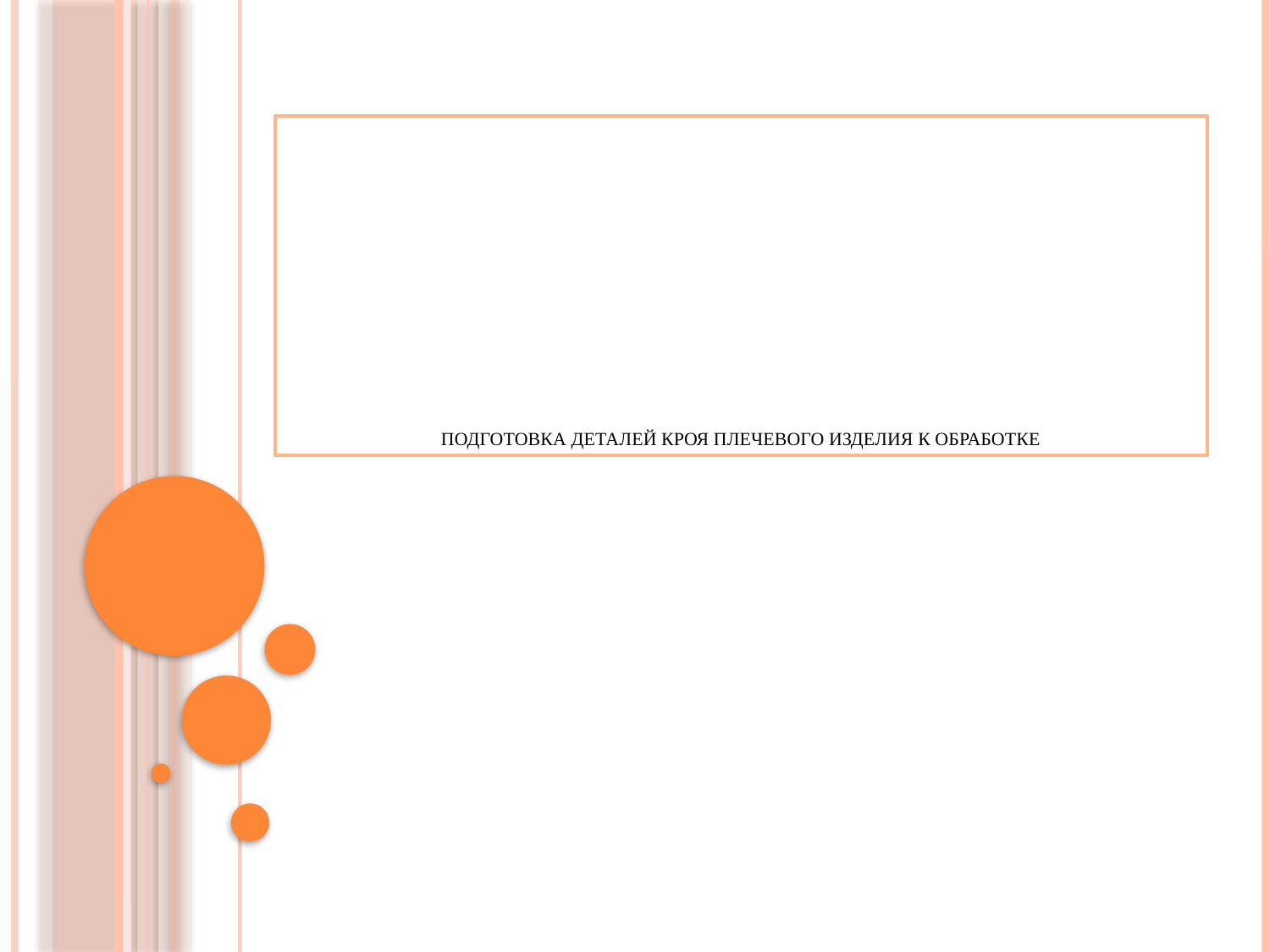

# Подготовка деталей кроя плечевого изделия к обработке